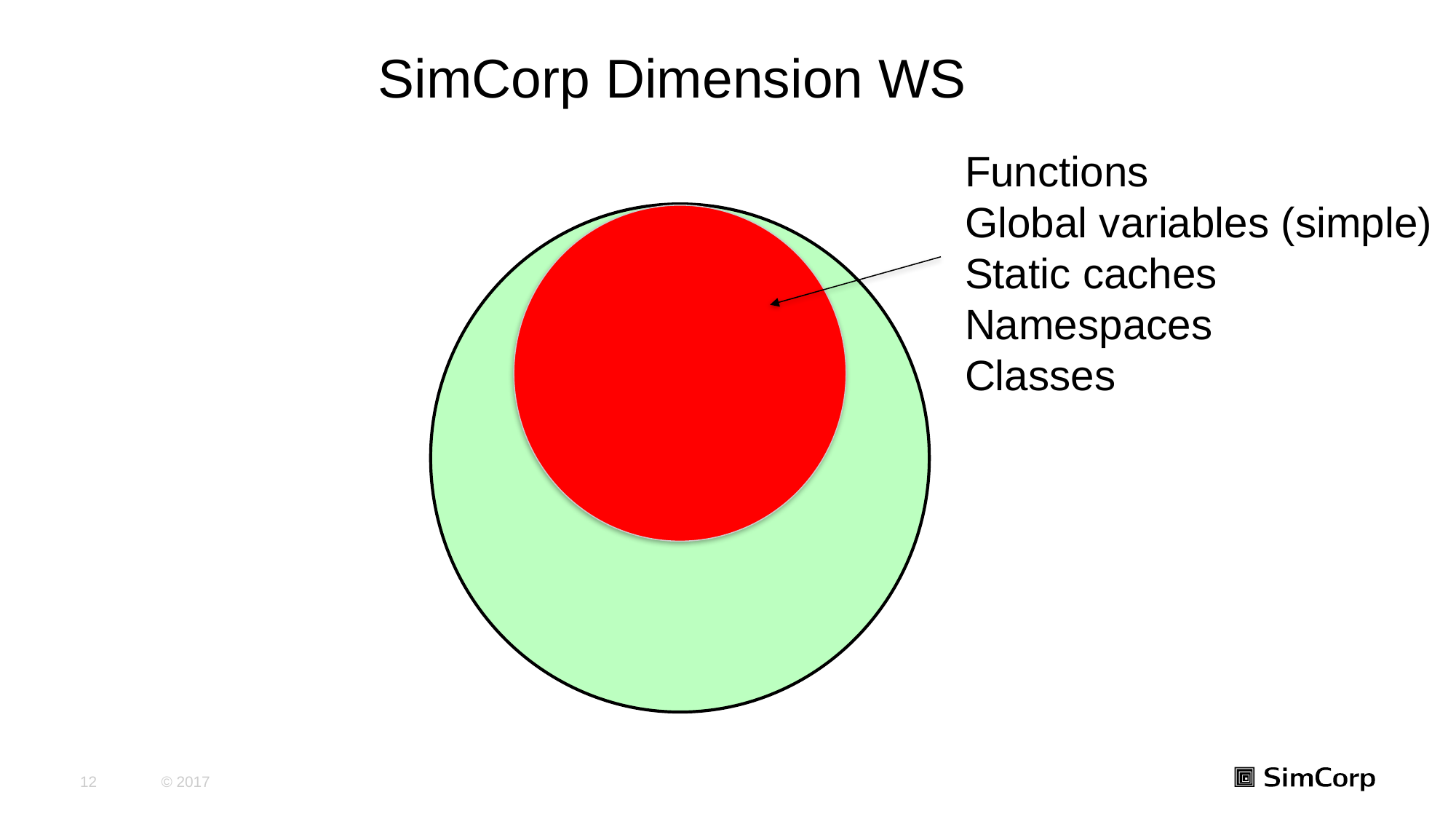

SimCorp Dimension WS
Functions
Global variables (simple)
Static caches
Namespaces
Classes

12